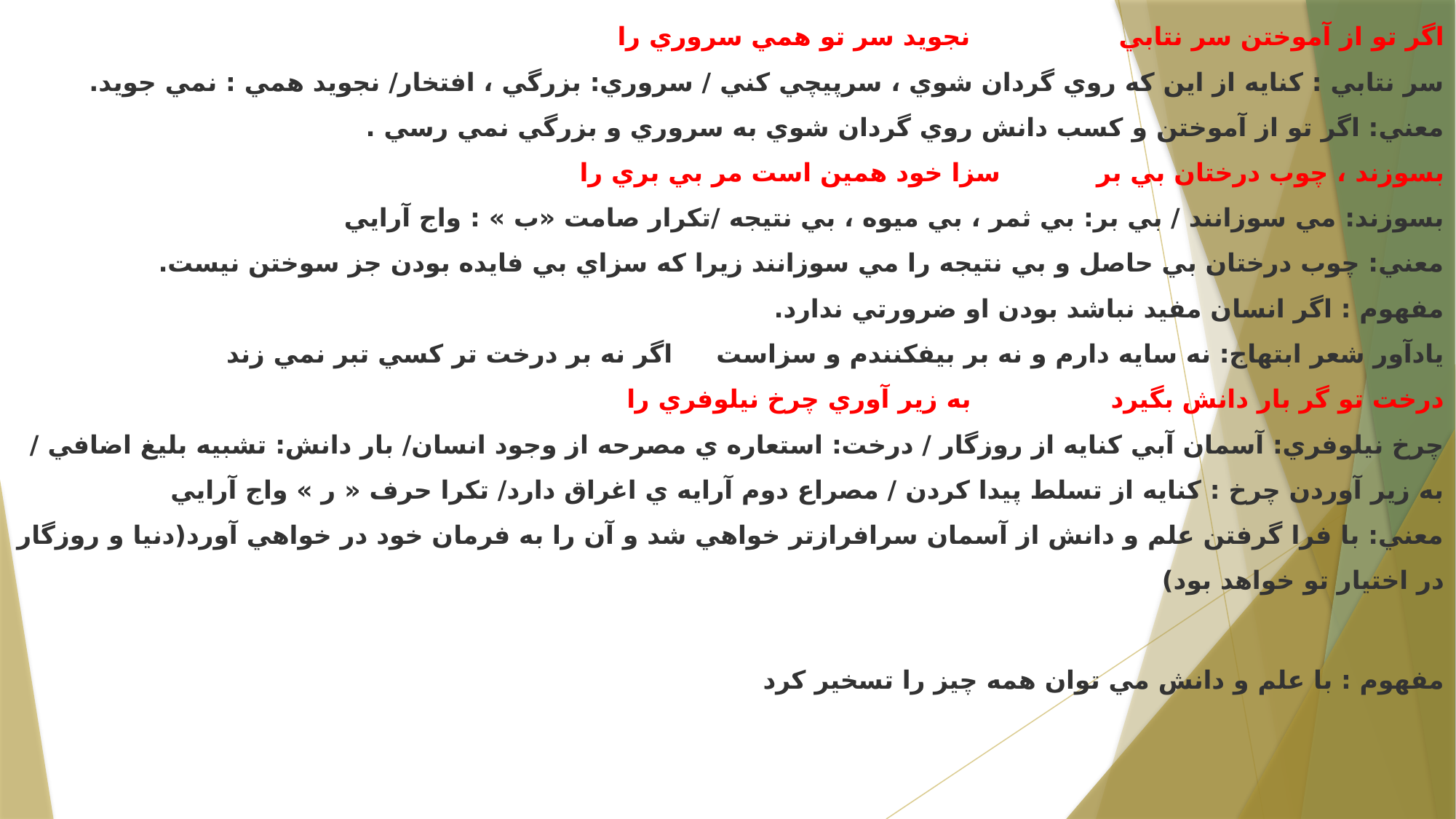

# اگر تو از آموختن سر نتابي                 نجويد سر تو همي سروري را سر نتابي : كنايه از اين كه روي گردان شوي ، سرپيچي كني / سروري: بزرگي ، افتخار/ نجويد همي : نمي جويد. معني: اگر تو از آموختن و كسب دانش روي گردان شوي به سروري و بزرگي نمي رسي . بسوزند ، چوب درختان بي بر           سزا خود همين است مر بي بري را بسوزند: مي سوزانند / بي بر: بي ثمر ، بي ميوه ، بي نتيجه /تكرار صامت «ب » : واج آرايي معني: چوب درختان بي حاصل و بي نتيجه را مي سوزانند زيرا كه سزاي بي فايده بودن جز سوختن نيست. مفهوم : اگر انسان مفيد نباشد بودن او ضرورتي ندارد. يادآور شعر ابتهاج: نه سايه دارم و نه بر بيفكنندم و سزاست     اگر نه بر درخت تر كسي تبر نمي زند درخت تو گر بار دانش بگيرد                به زير آوري چرخ نيلوفري را چرخ نيلوفري: آسمان آبي كنايه از روزگار / درخت: استعاره ي مصرحه از وجود انسان/ بار دانش: تشبيه بليغ اضافي / به زير آوردن چرخ : كنايه از تسلط پيدا كردن / مصراع دوم آرايه ي اغراق دارد/ تكرا حرف « ر » واج آرايي معني: با فرا گرفتن علم و دانش از آسمان سرافرازتر خواهي شد و آن را به فرمان خود در خواهي آورد(دنیا و روزگار در اختیار تو خواهد بود)   مفهوم : با علم و دانش مي توان همه چیز را تسخير كرد